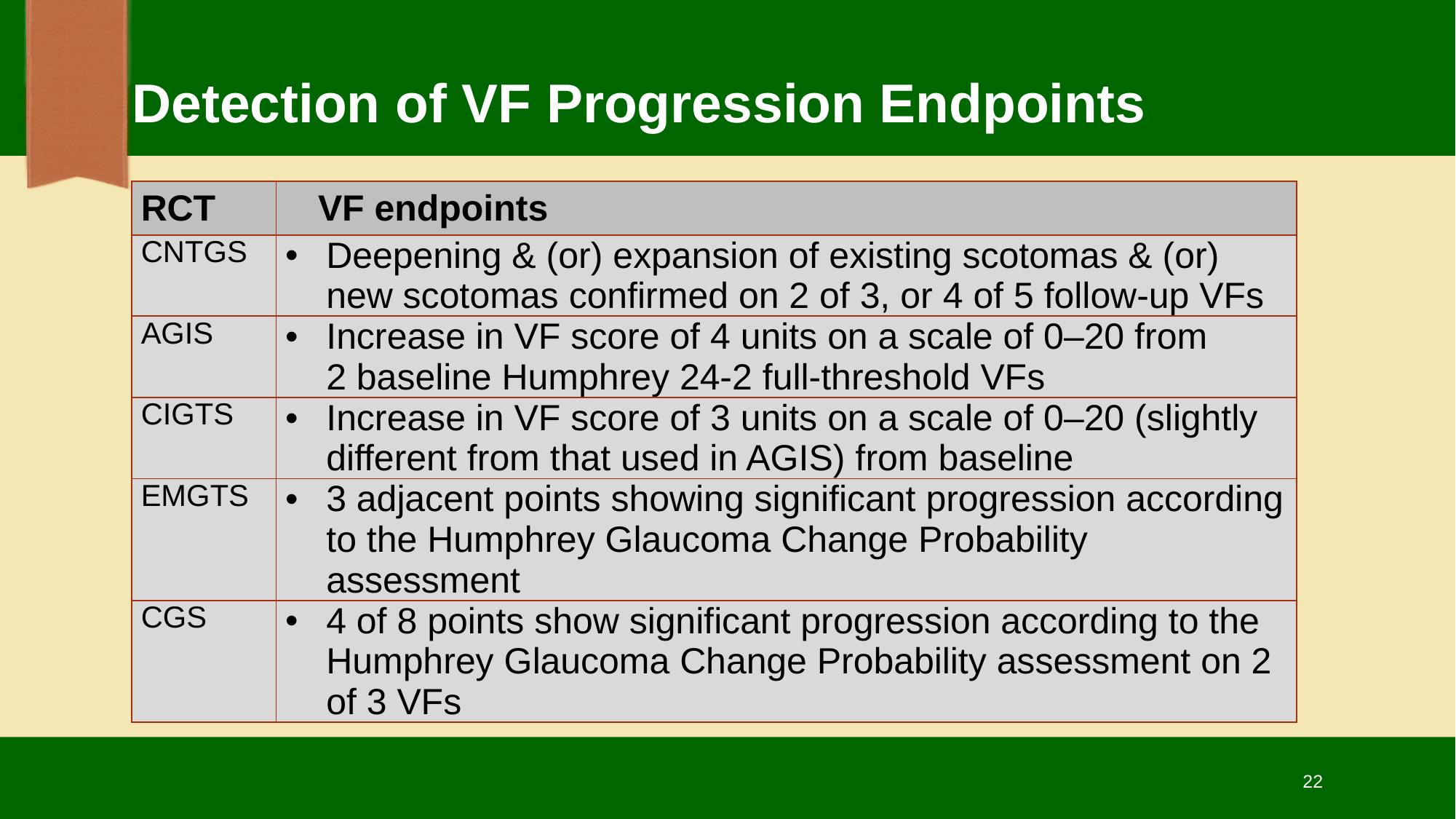

# Detection of VF Progression Endpoints
| RCT | VF endpoints |
| --- | --- |
| CNTGS | Deepening & (or) expansion of existing scotomas & (or) new scotomas confirmed on 2 of 3, or 4 of 5 follow-up VFs |
| AGIS | Increase in VF score of 4 units on a scale of 0–20 from 2 baseline Humphrey 24-2 full-threshold VFs |
| CIGTS | Increase in VF score of 3 units on a scale of 0–20 (slightly different from that used in AGIS) from baseline |
| EMGTS | 3 adjacent points showing significant progression according to the Humphrey Glaucoma Change Probability assessment |
| CGS | 4 of 8 points show significant progression according to the Humphrey Glaucoma Change Probability assessment on 2 of 3 VFs |
22